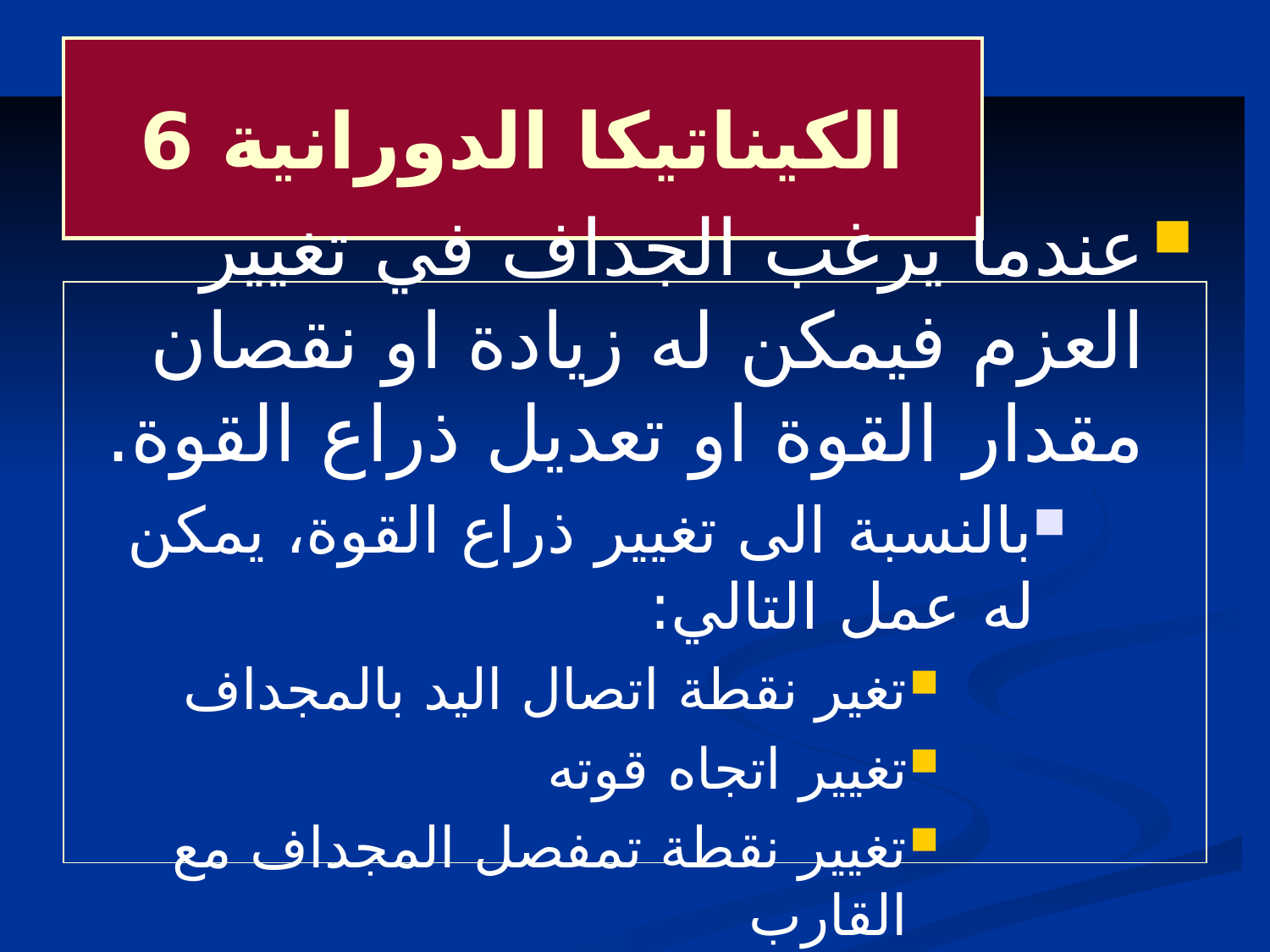

# الكيناتيكا الدورانية 6
عندما يرغب الجداف في تغيير العزم فيمكن له زيادة او نقصان مقدار القوة او تعديل ذراع القوة.
بالنسبة الى تغيير ذراع القوة، يمكن له عمل التالي:
تغير نقطة اتصال اليد بالمجداف
تغيير اتجاه قوته
تغيير نقطة تمفصل المجداف مع القارب